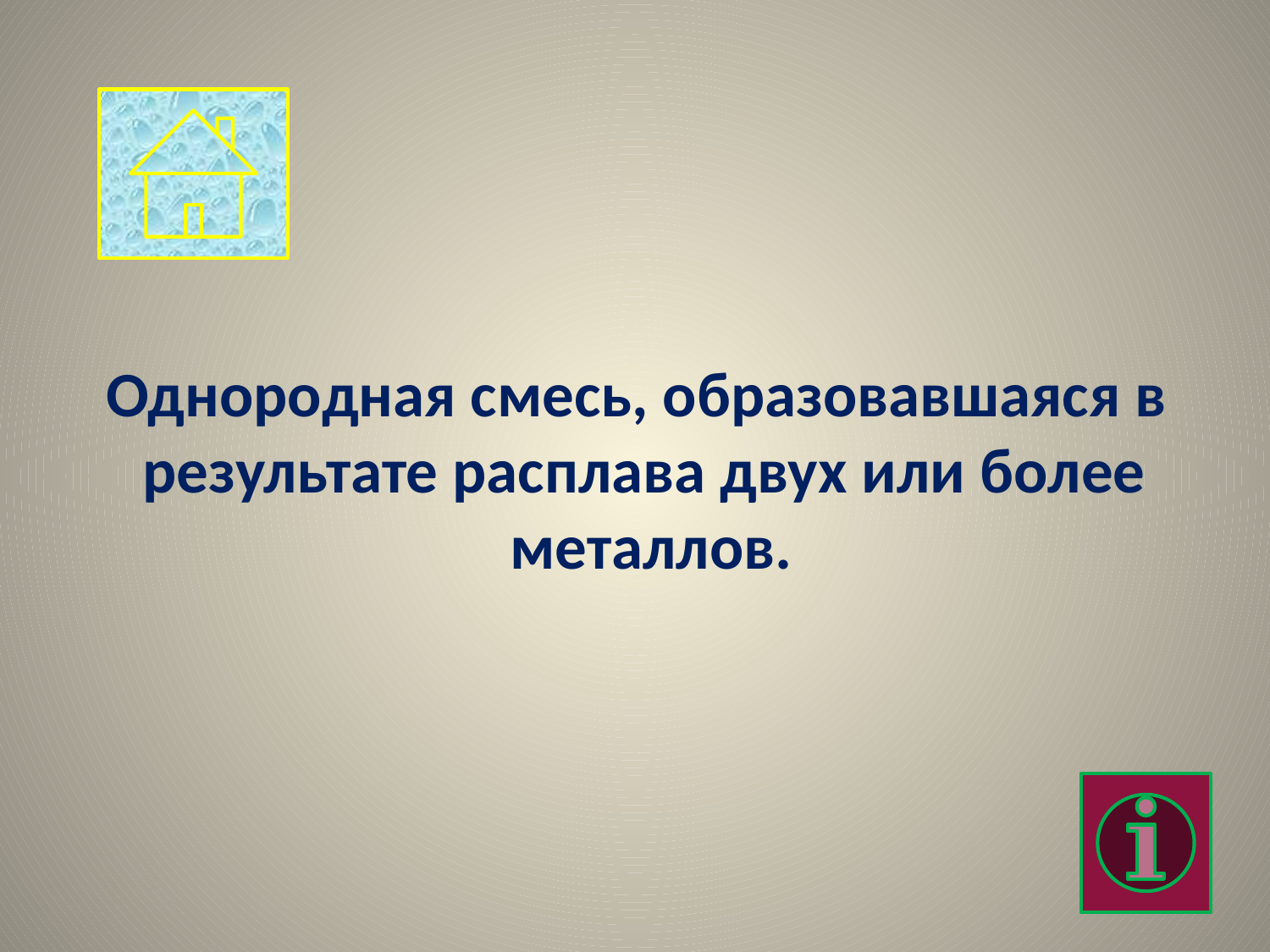

Однородная смесь, образовавшаяся в
результате расплава двух или более
 металлов.